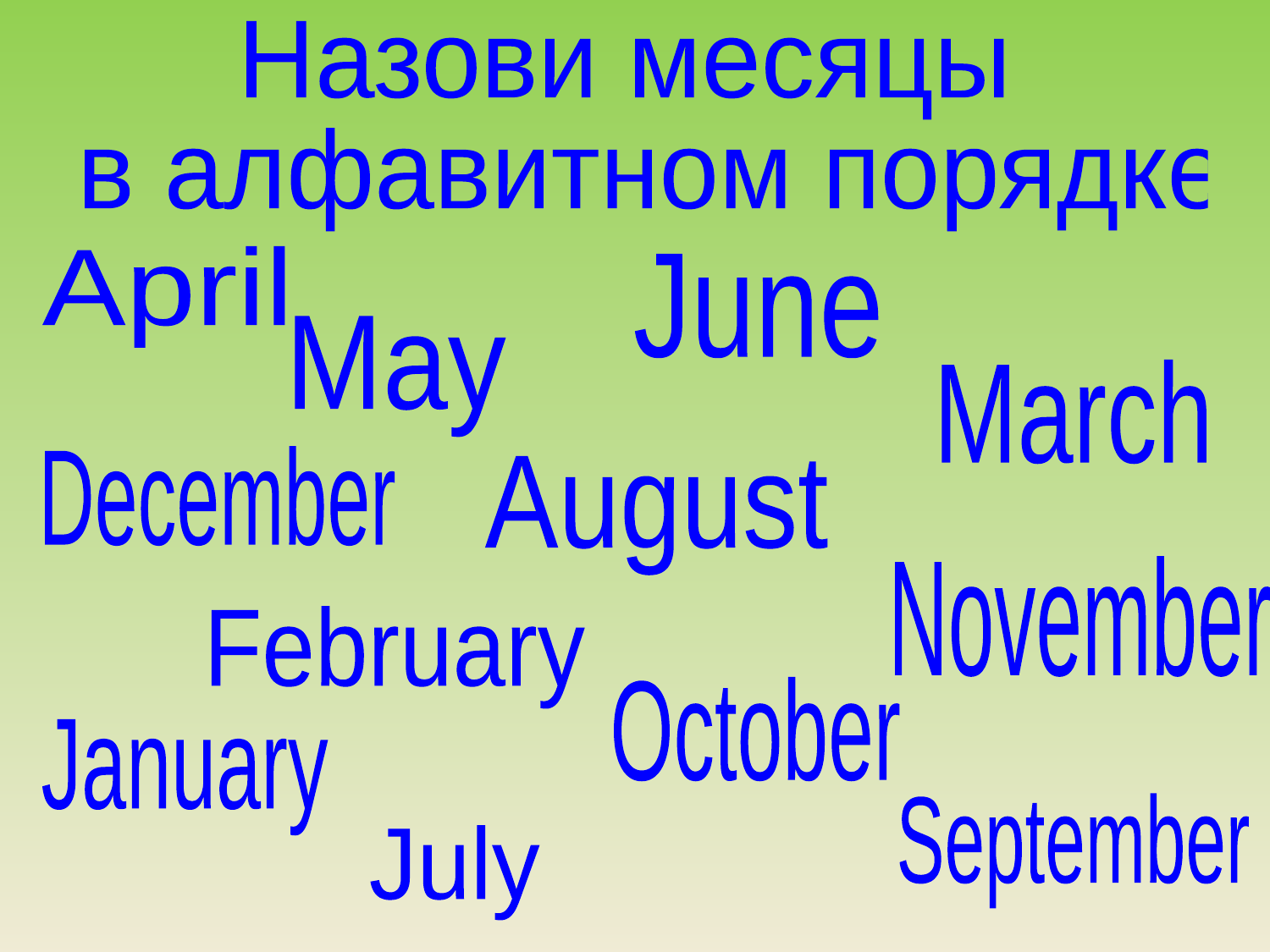

Назови месяцы
 в алфавитном порядке
April
June
May
March
December
August
November
February
October
January
September
July